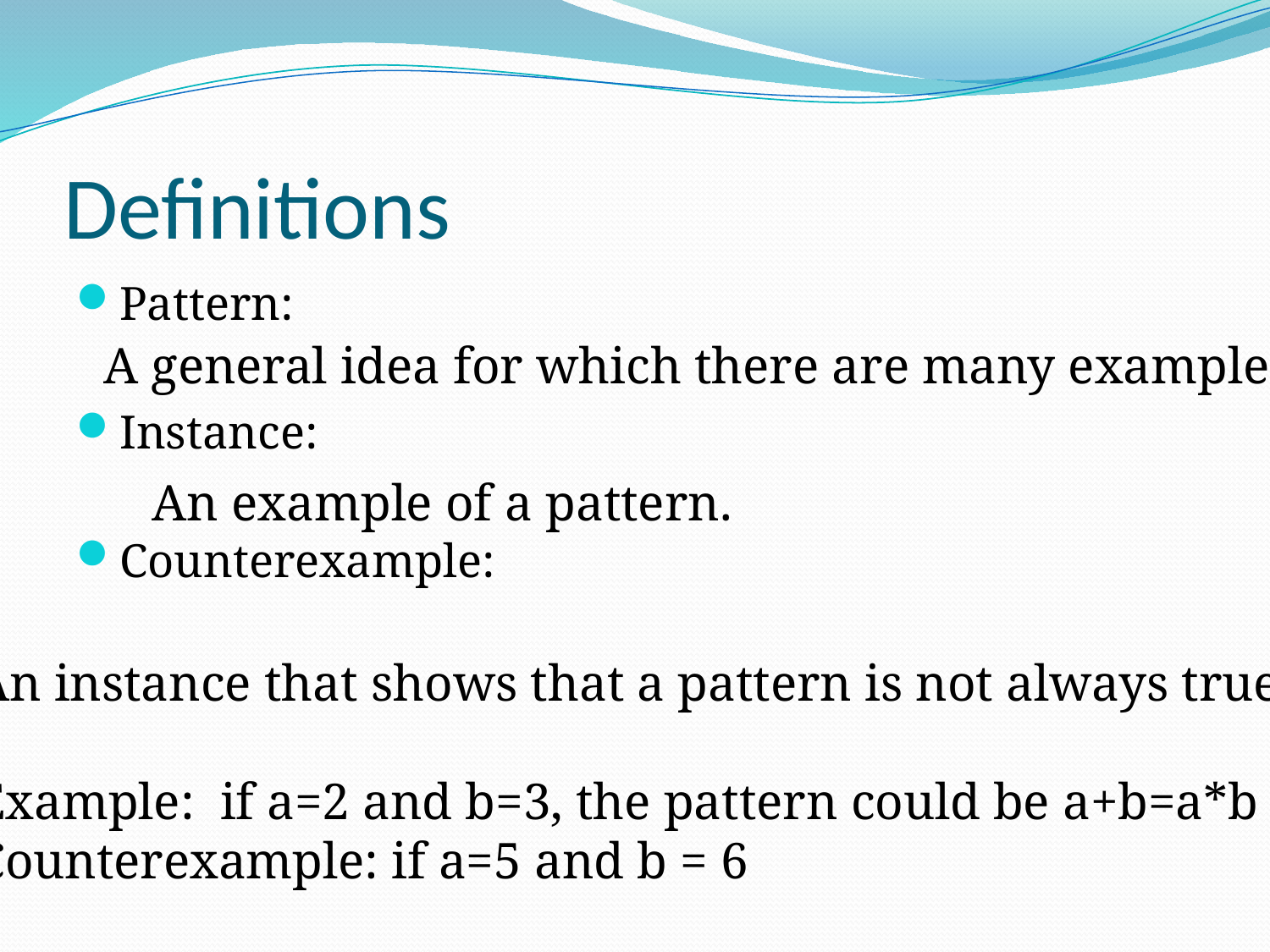

# Definitions
Pattern:

Instance:

Counterexample:
A general idea for which there are many examples.
An example of a pattern.
An instance that shows that a pattern is not always true

Example:  if a=2 and b=3, the pattern could be a+b=a*b
Counterexample: if a=5 and b = 6